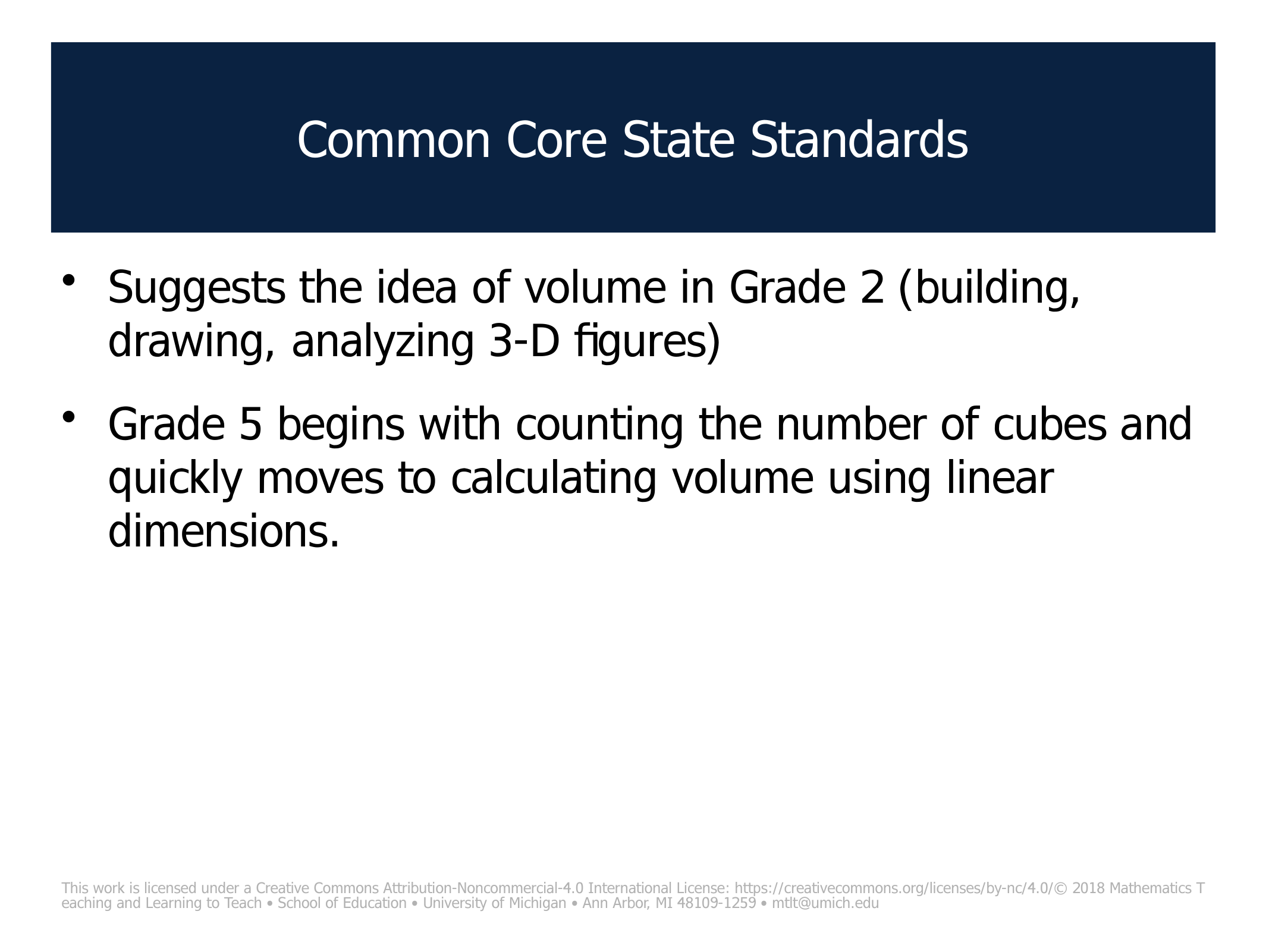

# Common Core State Standards
Suggests the idea of volume in Grade 2 (building, drawing, analyzing 3-D figures)
Grade 5 begins with counting the number of cubes and quickly moves to calculating volume using linear dimensions.
This work is licensed under a Creative Commons Attribution-Noncommercial-4.0 International License: https://creativecommons.org/licenses/by-nc/4.0/
© 2018 Mathematics Teaching and Learning to Teach • School of Education • University of Michigan • Ann Arbor, MI 48109-1259 • mtlt@umich.edu